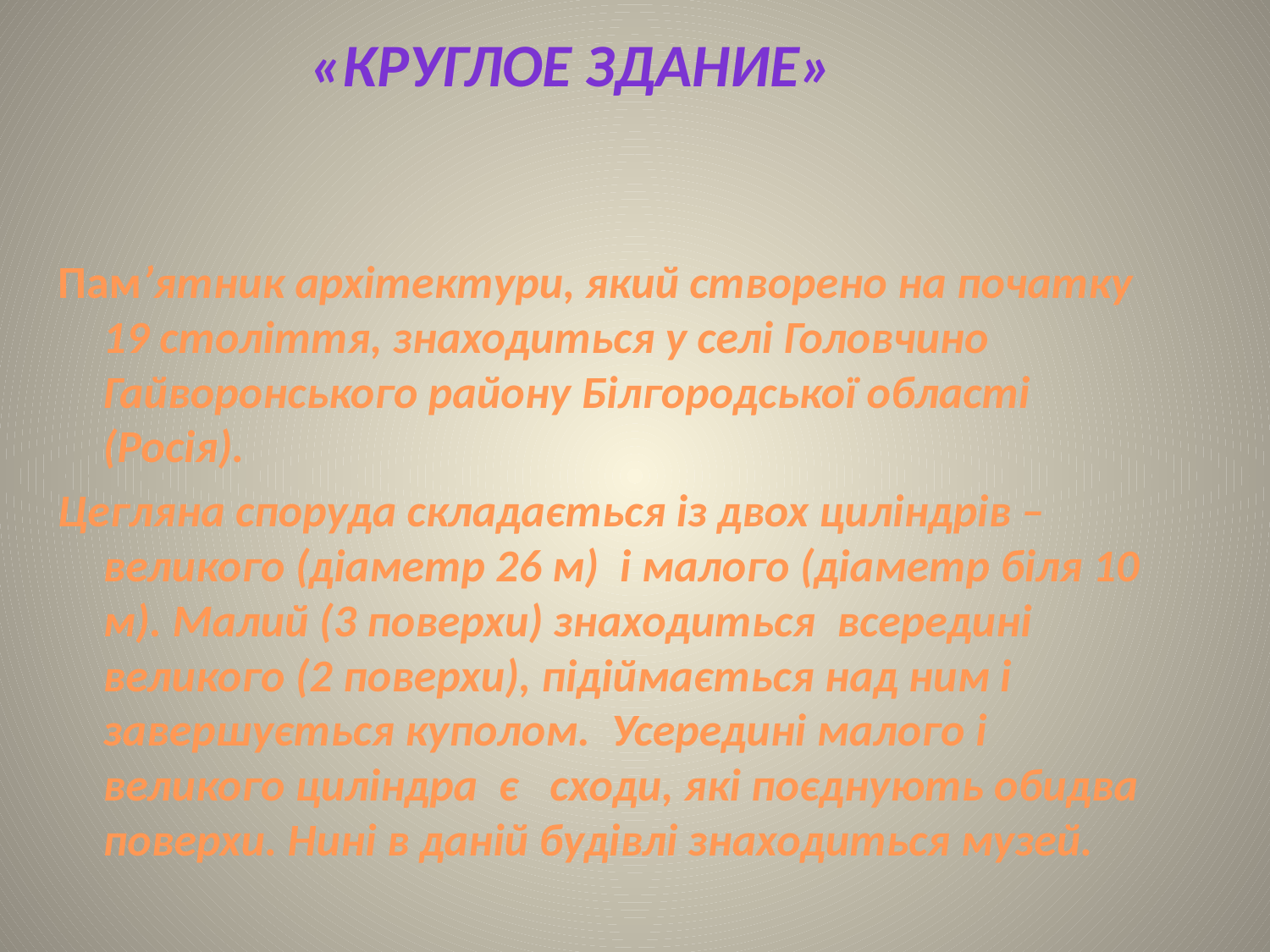

# «Круглое здание»
Пам’ятник архітектури, який створено на початку 19 століття, знаходиться у селі Головчино Гайворонського району Білгородської області (Росія).
Цегляна споруда складається із двох циліндрів – великого (діаметр 26 м)  і малого (діаметр біля 10 м). Малий (3 поверхи) знаходиться  всередині великого (2 поверхи), підіймається над ним і завершується куполом.  Усередині малого і великого циліндра  є   сходи, які поєднують обидва поверхи. Нині в даній будівлі знаходиться музей.